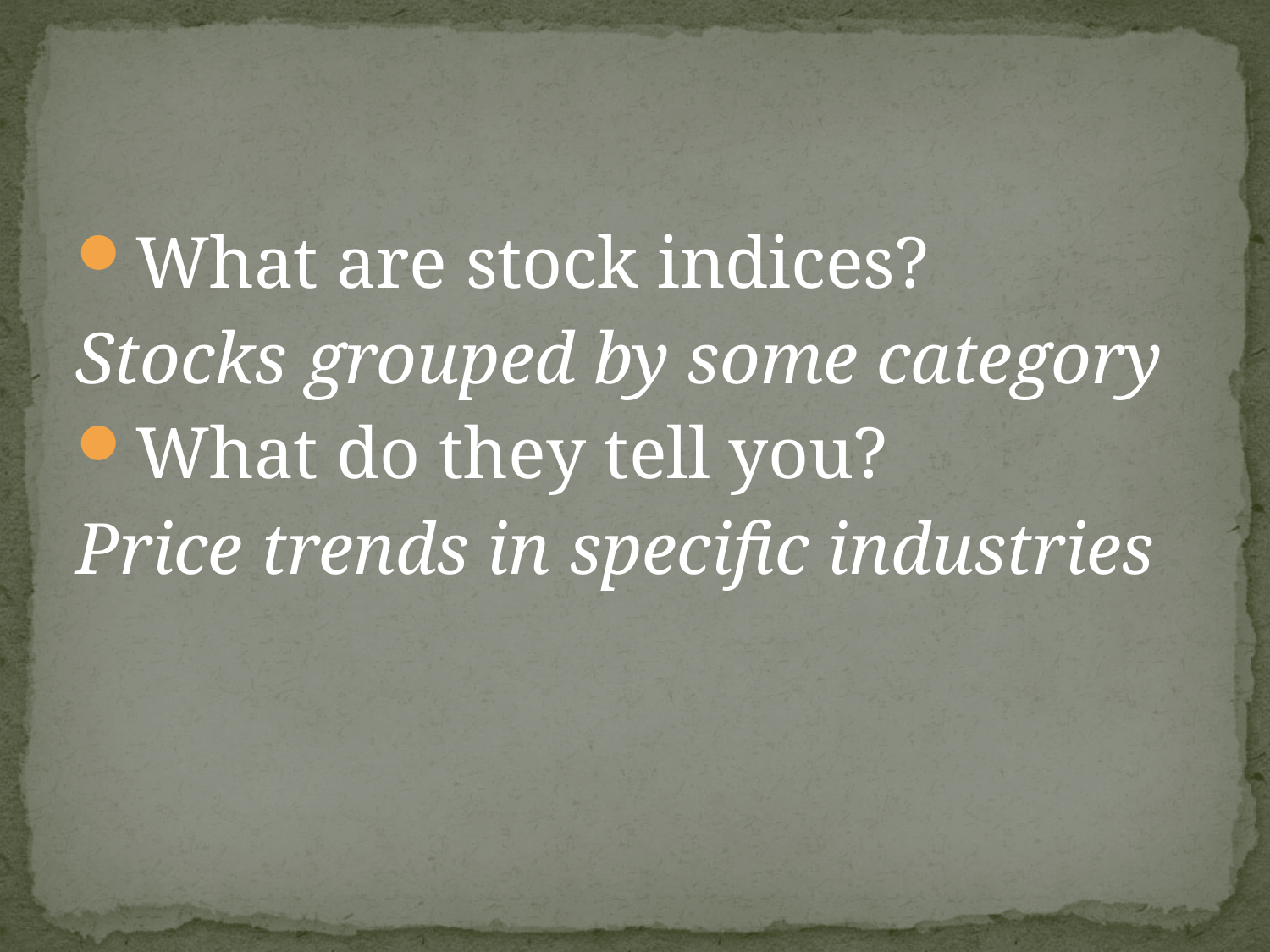

#
What are stock indices?
Stocks grouped by some category
What do they tell you?
Price trends in specific industries